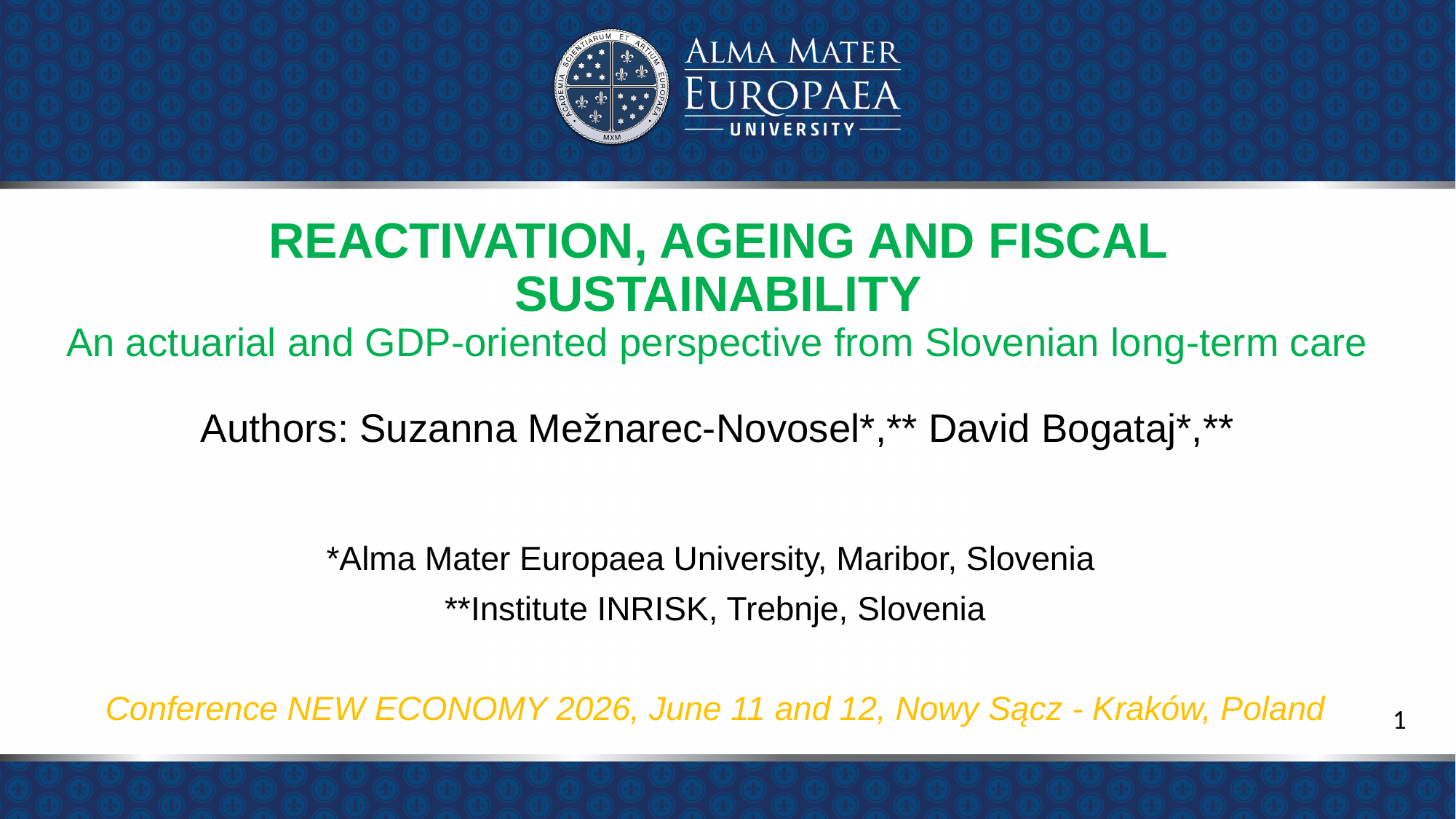

# REACTIVATION, AGEING AND FISCAL SUSTAINABILITY An actuarial and GDP-oriented perspective from Slovenian long-term care Authors: Suzanna Mežnarec-Novosel*,** David Bogataj*,**
*Alma Mater Europaea University, Maribor, Slovenia
**Institute INRISK, Trebnje, Slovenia

Conference NEW ECONOMY 2026, June 11 and 12, Nowy Sącz - Kraków, Poland

1